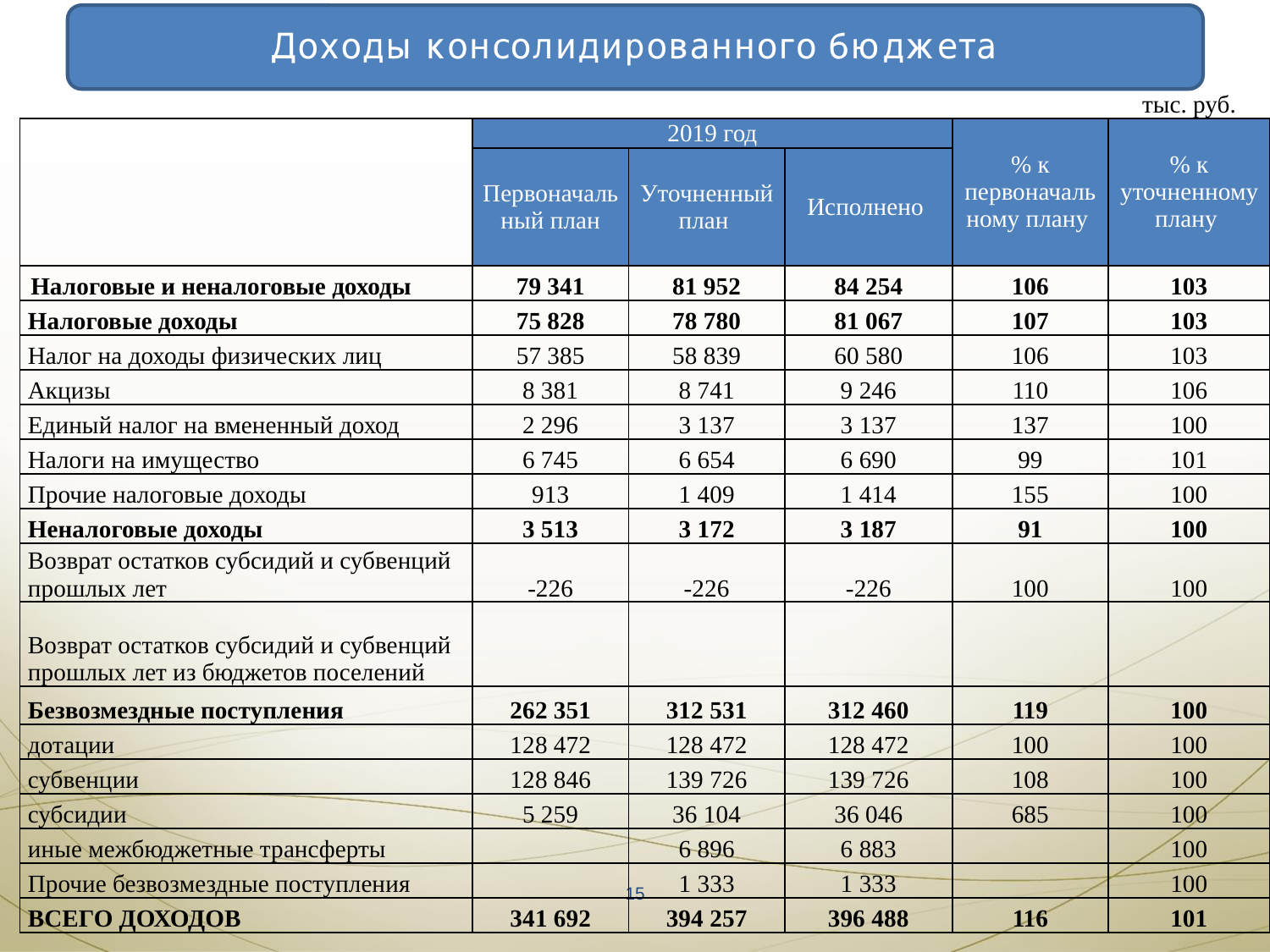

Доходы консолидированного бюджета
|  |  |  |  |  | тыс. руб. |
| --- | --- | --- | --- | --- | --- |
|  | 2019 год |  |  | % к первоначальному плану | % к уточненному плану |
|  | Первоначальный план | Уточненный план | Исполнено |  |  |
| Налоговые и неналоговые доходы | 79 341 | 81 952 | 84 254 | 106 | 103 |
| Налоговые доходы | 75 828 | 78 780 | 81 067 | 107 | 103 |
| Налог на доходы физических лиц | 57 385 | 58 839 | 60 580 | 106 | 103 |
| Акцизы | 8 381 | 8 741 | 9 246 | 110 | 106 |
| Единый налог на вмененный доход | 2 296 | 3 137 | 3 137 | 137 | 100 |
| Налоги на имущество | 6 745 | 6 654 | 6 690 | 99 | 101 |
| Прочие налоговые доходы | 913 | 1 409 | 1 414 | 155 | 100 |
| Неналоговые доходы | 3 513 | 3 172 | 3 187 | 91 | 100 |
| Возврат остатков субсидий и субвенций прошлых лет | -226 | -226 | -226 | 100 | 100 |
| Возврат остатков субсидий и субвенций прошлых лет из бюджетов поселений |  |  |  |  |  |
| Безвозмездные поступления | 262 351 | 312 531 | 312 460 | 119 | 100 |
| дотации | 128 472 | 128 472 | 128 472 | 100 | 100 |
| субвенции | 128 846 | 139 726 | 139 726 | 108 | 100 |
| субсидии | 5 259 | 36 104 | 36 046 | 685 | 100 |
| иные межбюджетные трансферты |  | 6 896 | 6 883 |  | 100 |
| Прочие безвозмездные поступления |  | 1 333 | 1 333 |  | 100 |
| ВСЕГО ДОХОДОВ | 341 692 | 394 257 | 396 488 | 116 | 101 |
15